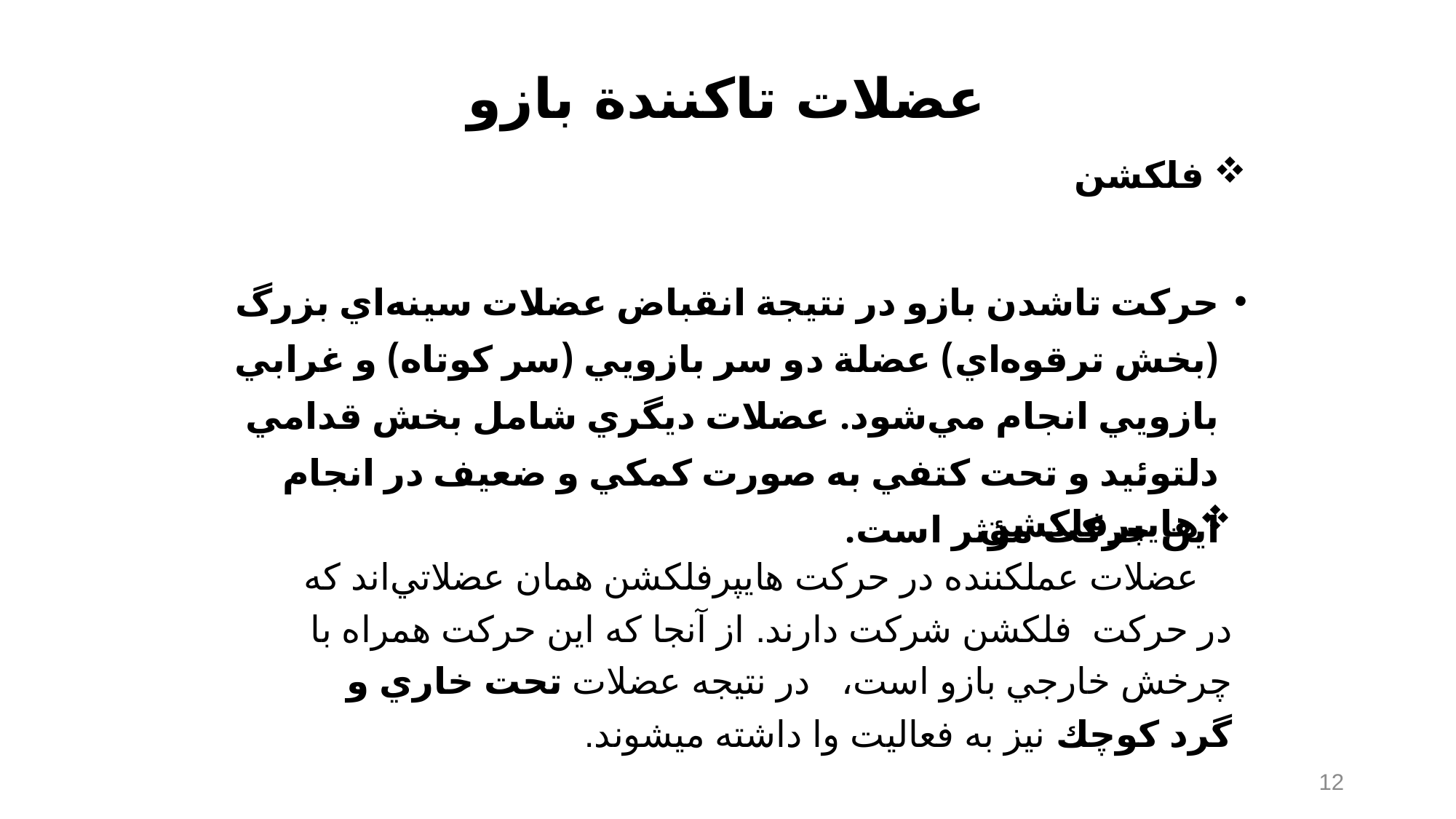

# عضلات تاكنندة بازو
 فلكشن

حركت تاشدن بازو در نتيجة انقباض عضلات سينه‌اي بزرگ (بخش ترقوه‌اي) عضلة دو سر بازويي (سر كوتاه) و غرابي بازويي انجام مي‌شود. عضلات ديگري شامل بخش قدامي دلتوئيد و تحت كتفي به صورت كمكي و ضعيف در انجام اين حركت مؤثر است.
هايپرفلكشن
    عضلات عمل‎كننده در حركت‌ هايپرفلكشن همان عضلاتي‌اند كه در حركت  فلكشن شركت دارند. از آنجا كه اين حركت همراه با چرخش خارجي بازو است،   در نتيجه عضلات تحت خاري و گرد كوچك نيز به فعاليت وا داشته مي‎شوند.
12